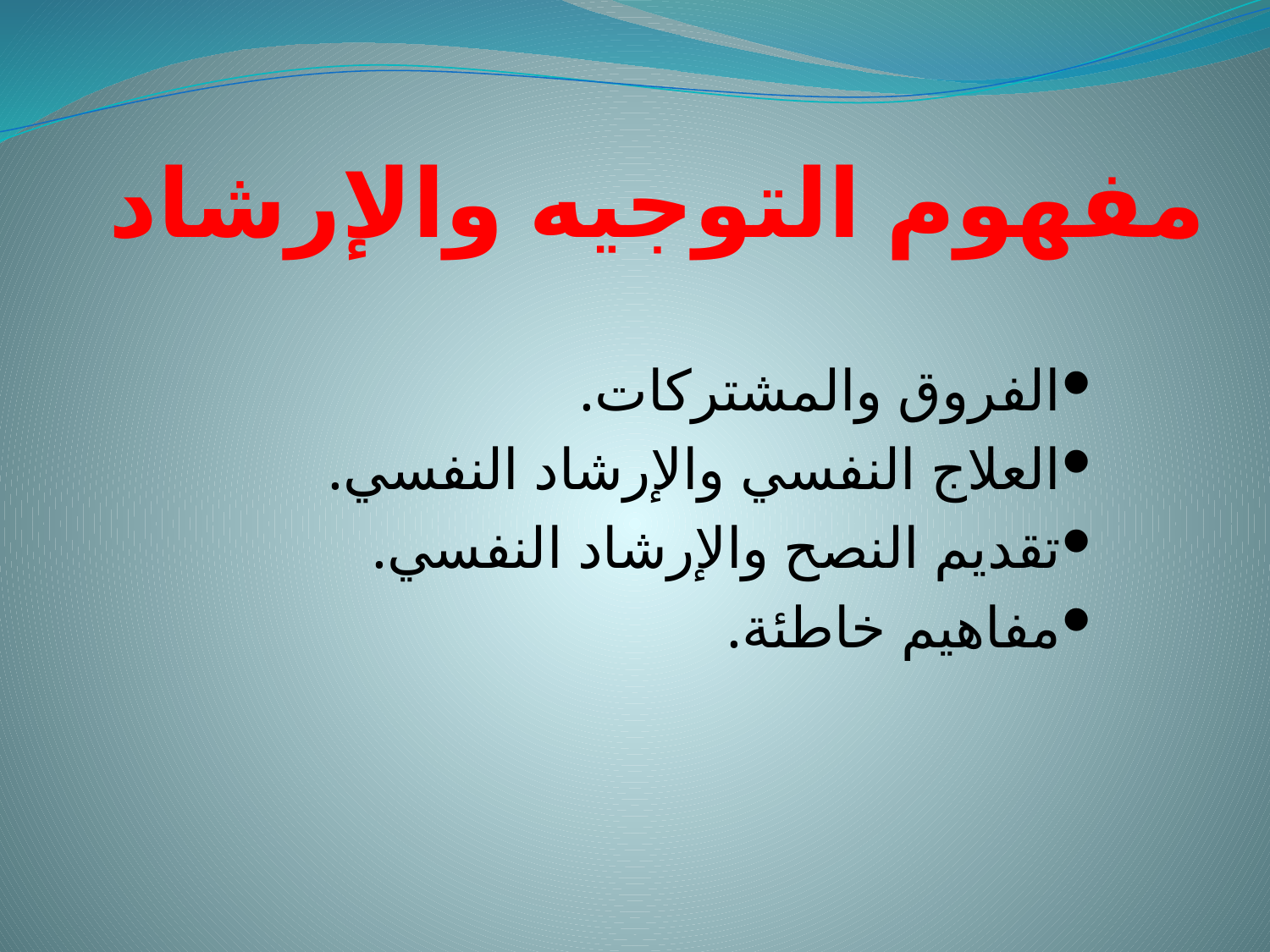

# مفهوم التوجيه والإرشاد

الفروق والمشتركات.
العلاج النفسي والإرشاد النفسي.
تقديم النصح والإرشاد النفسي.
مفاهيم خاطئة.